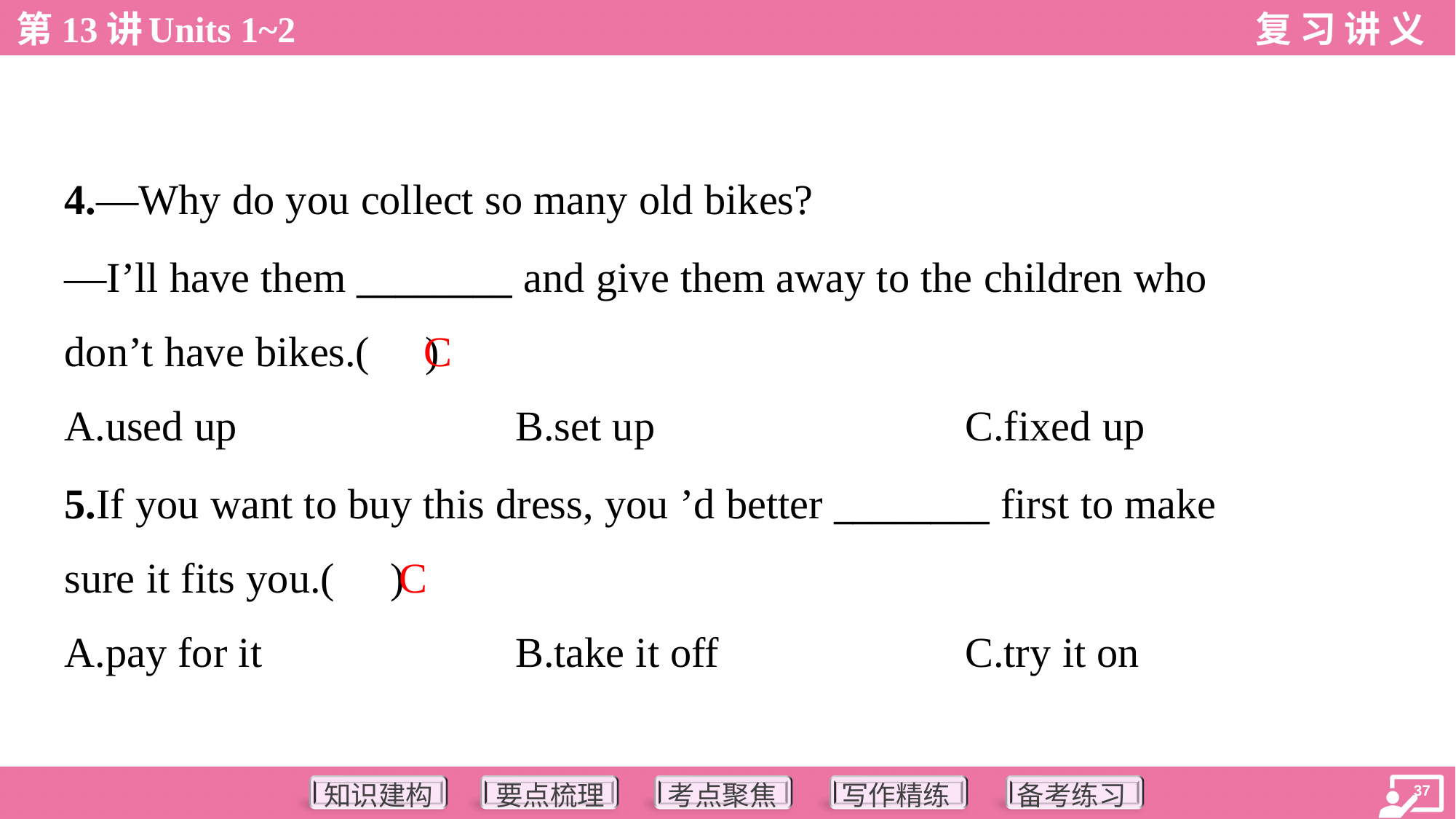

4.—Why do you collect so many old bikes?
—I’ll have them ________ and give them away to the children who
don’t have bikes.(     )
C
A.used up	B.set up	C.fixed up
5.If you want to buy this dress, you ’d better ________ first to make
sure it fits you.(     )
C
A.pay for it	B.take it off	C.try it on